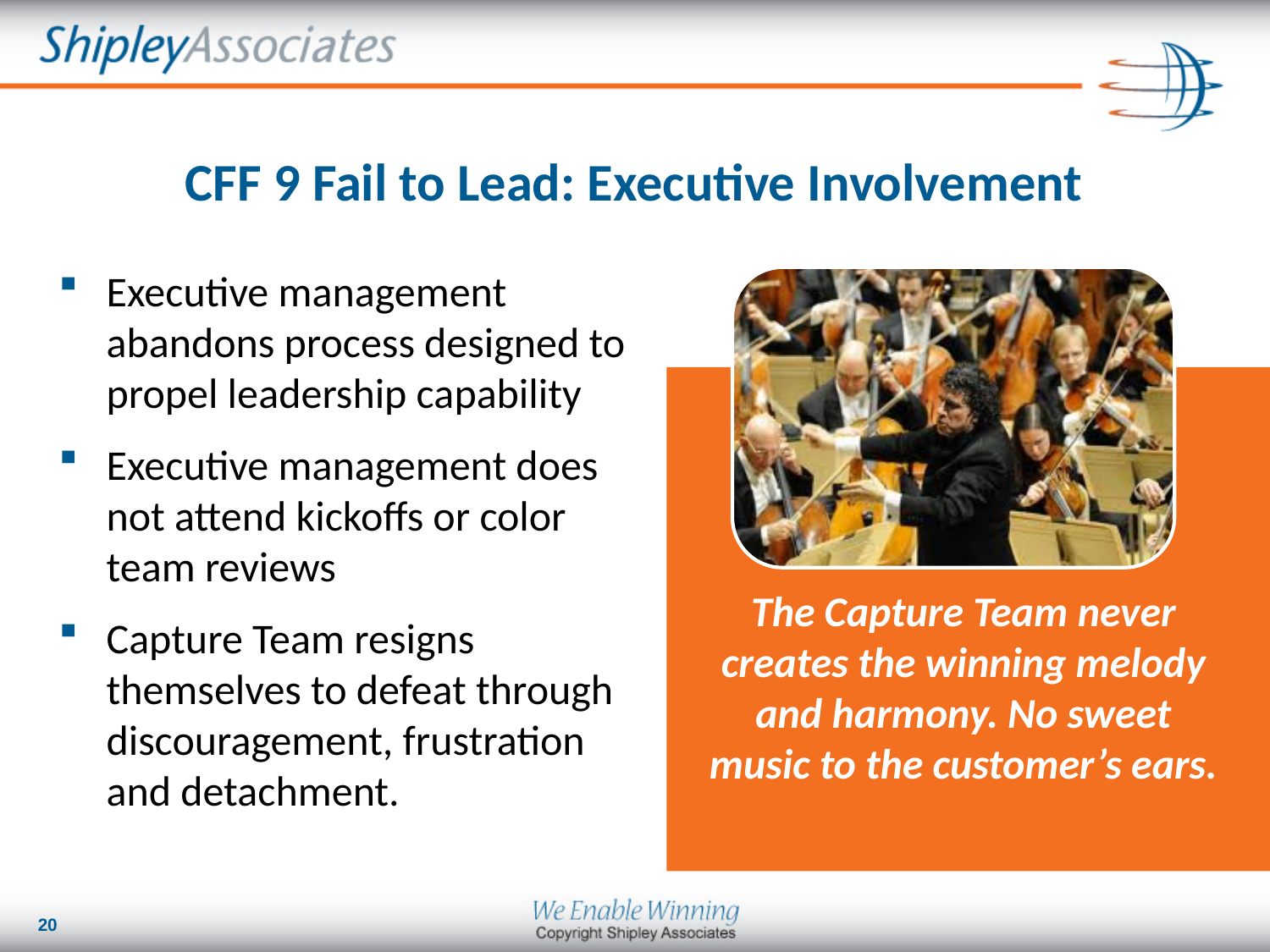

# CFF 9 Fail to Lead: Executive Involvement
Executive management abandons process designed to propel leadership capability
Executive management does not attend kickoffs or color team reviews
Capture Team resigns themselves to defeat through discouragement, frustration and detachment.

The Capture Team never
creates the winning melody
and harmony. No sweet
music to the customer’s ears.

20